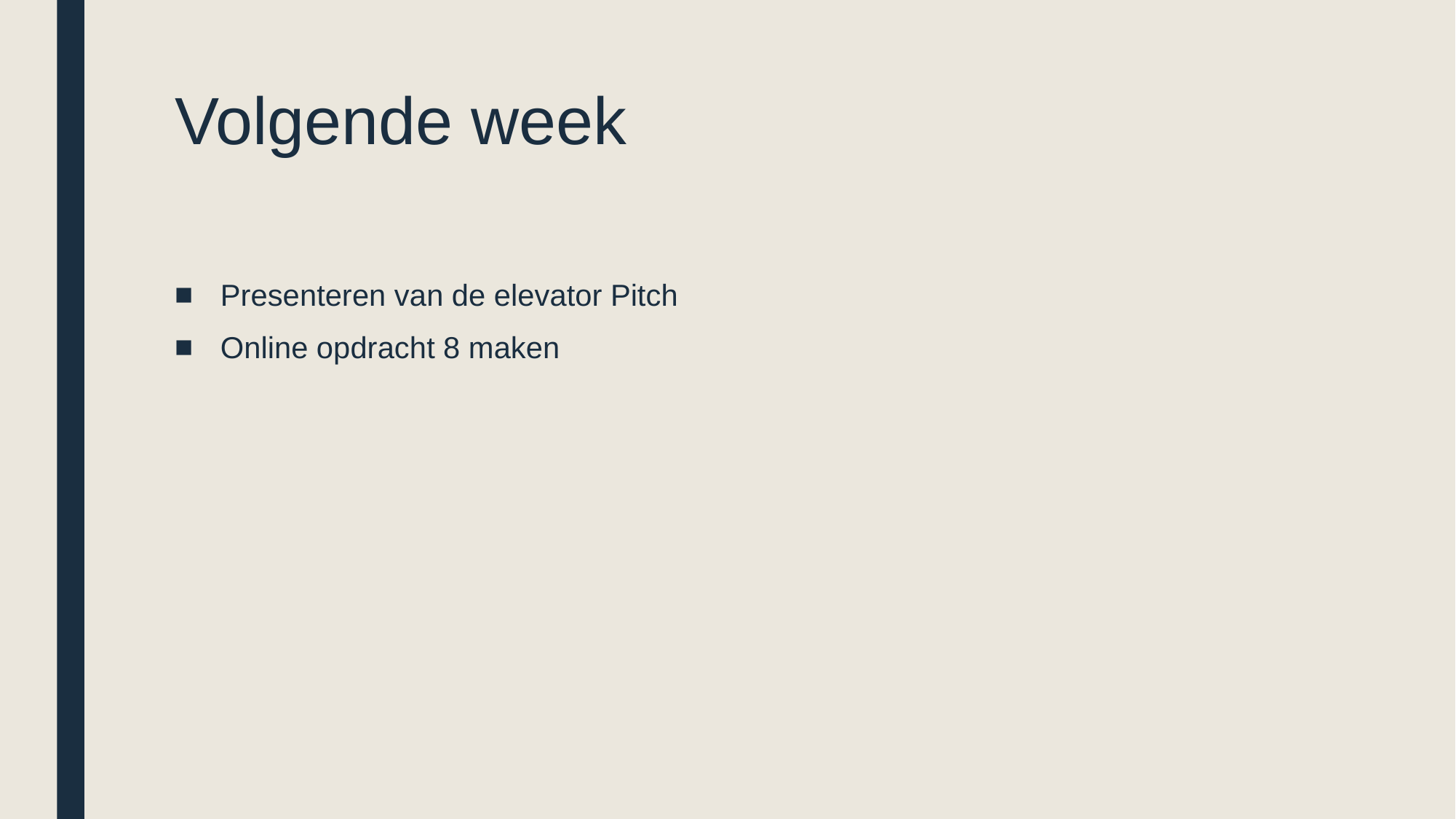

# Volgende week
Presenteren van de elevator Pitch
Online opdracht 8 maken